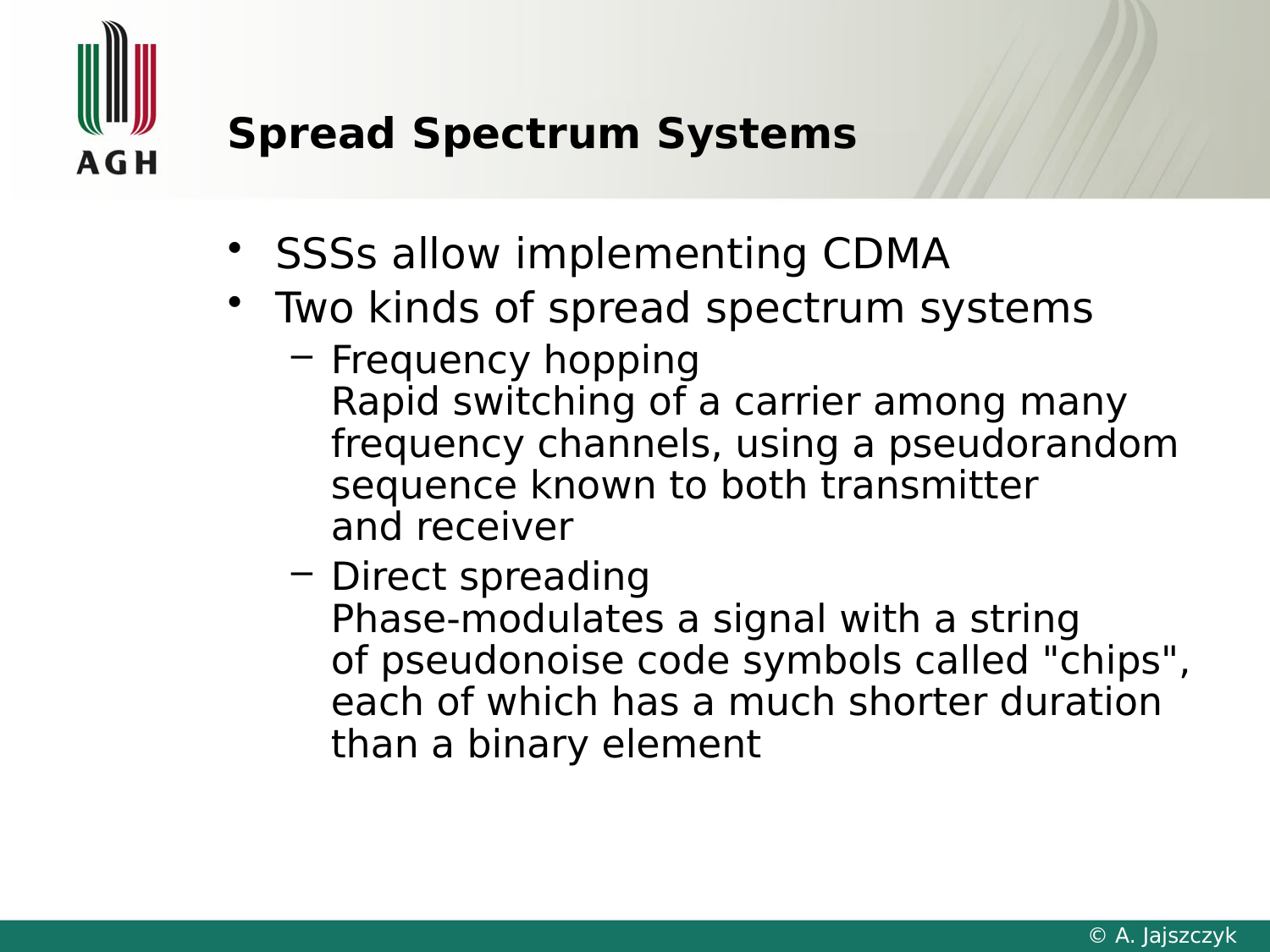

# Spread Spectrum Systems
SSSs allow implementing CDMA
Two kinds of spread spectrum systems
Frequency hopping
Rapid switching of a carrier among many frequency channels, using a pseudorandom sequence known to both transmitter
and receiver
Direct spreading
Phase-modulates a signal with a string
of pseudonoise code symbols called "chips", each of which has a much shorter duration than a binary element